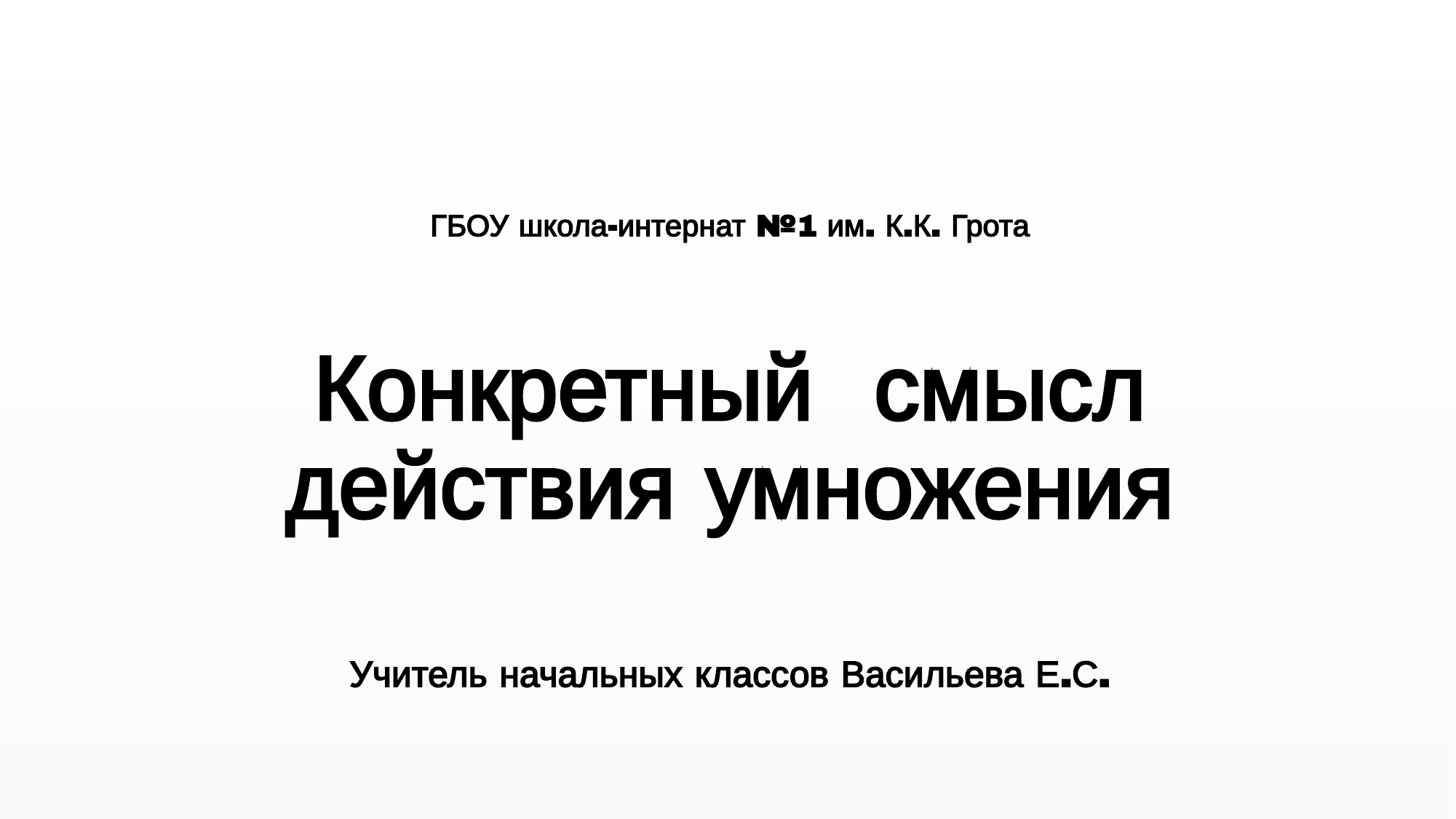

# ГБОУ школа-интернат №1 им. К.К. Грота Конкретный  смысл действия умножения Учитель начальных классов Васильева Е.С.